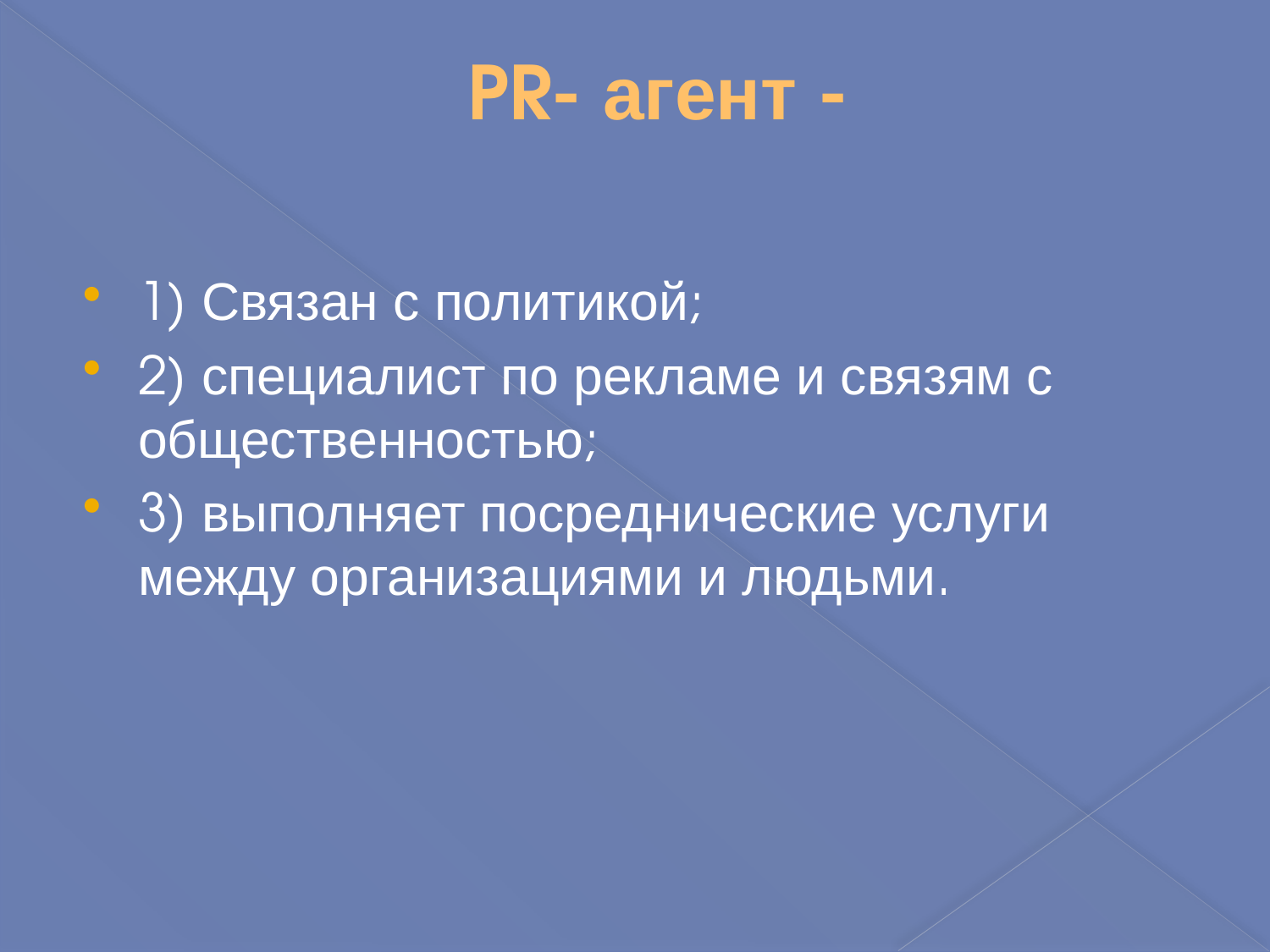

# PR- агент -
1) Связан с политикой;
2) специалист по рекламе и связям с общественностью;
3) выполняет посреднические услуги между организациями и людьми.